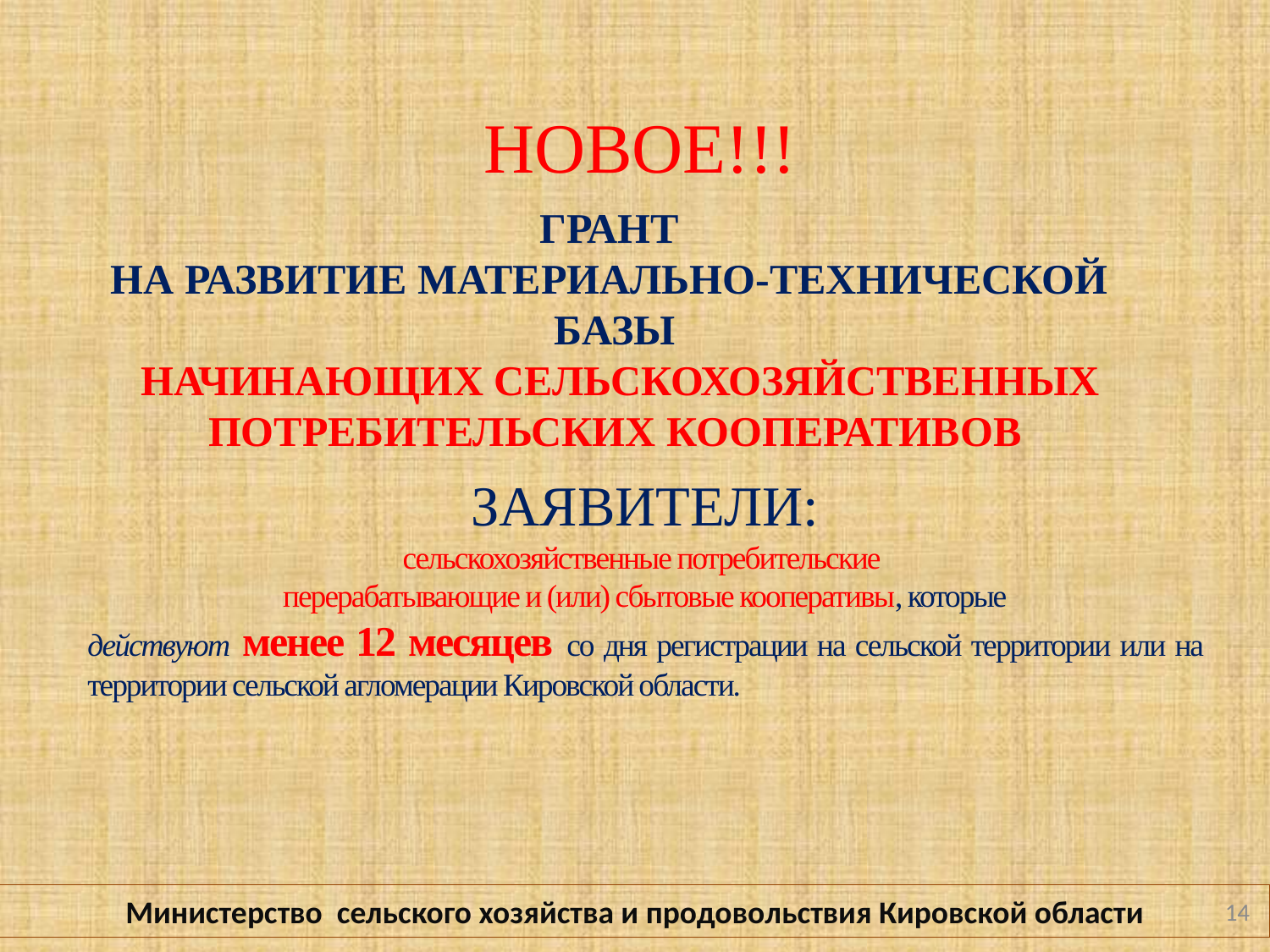

НОВОЕ!!!
ГРАНТ
НА РАЗВИТИЕ МАТЕРИАЛЬНО-ТЕХНИЧЕСКОЙ
БАЗЫ
 НАЧИНАЮЩИХ СЕЛЬСКОХОЗЯЙСТВЕННЫХ ПОТРЕБИТЕЛЬСКИХ КООПЕРАТИВОВ

ЗАЯВИТЕЛИ:
сельскохозяйственные потребительские
перерабатывающие и (или) сбытовые кооперативы, которые
действуют менее 12 месяцев со дня регистрации на сельской территории или на территории сельской агломерации Кировской области.
Министерство  сельского хозяйства и продовольствия Кировской области
14